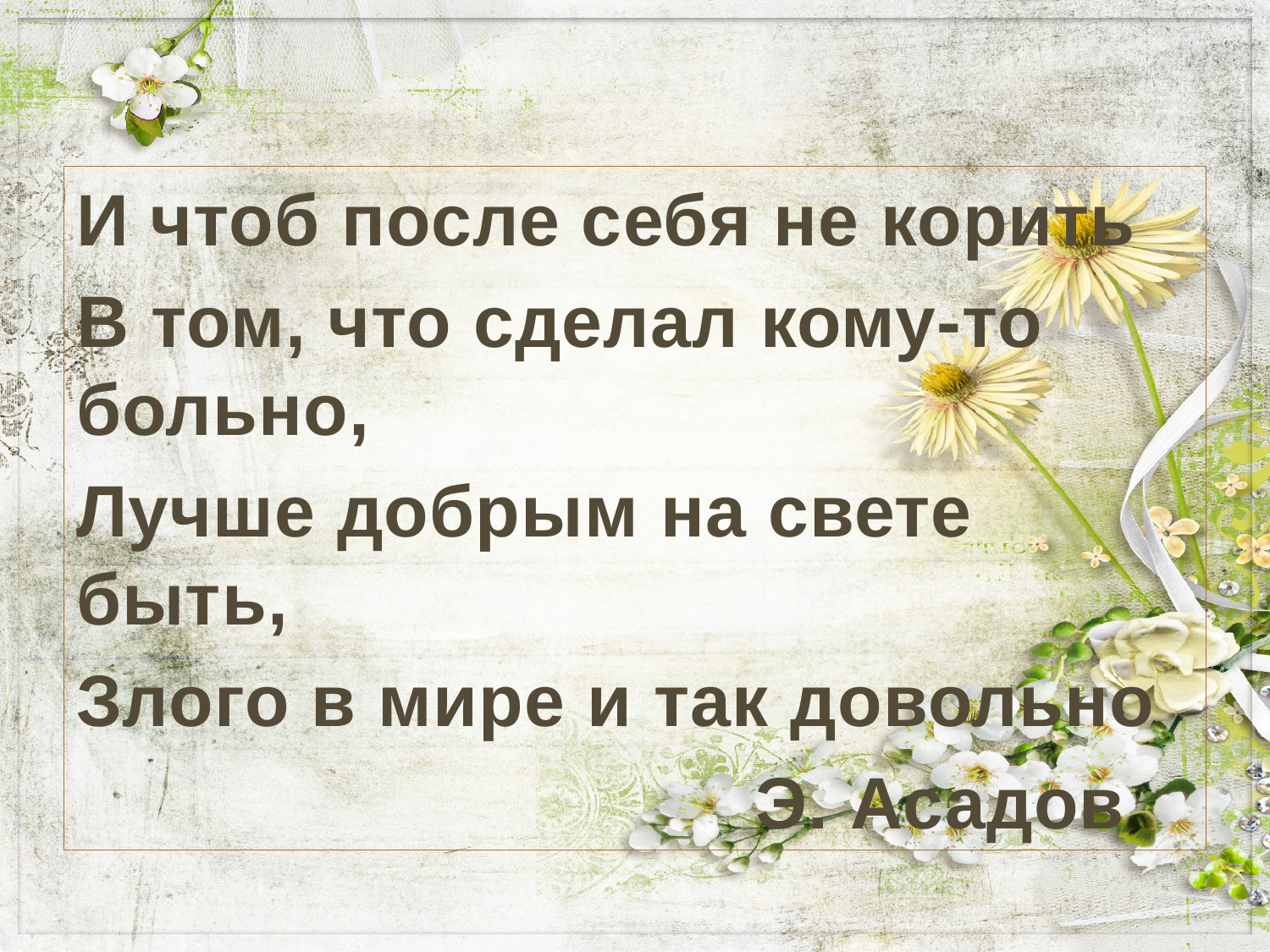

И чтоб после себя не корить
В том, что сделал кому-то больно,
Лучше добрым на свете быть,
Злого в мире и так довольно
                                Э. Асадов